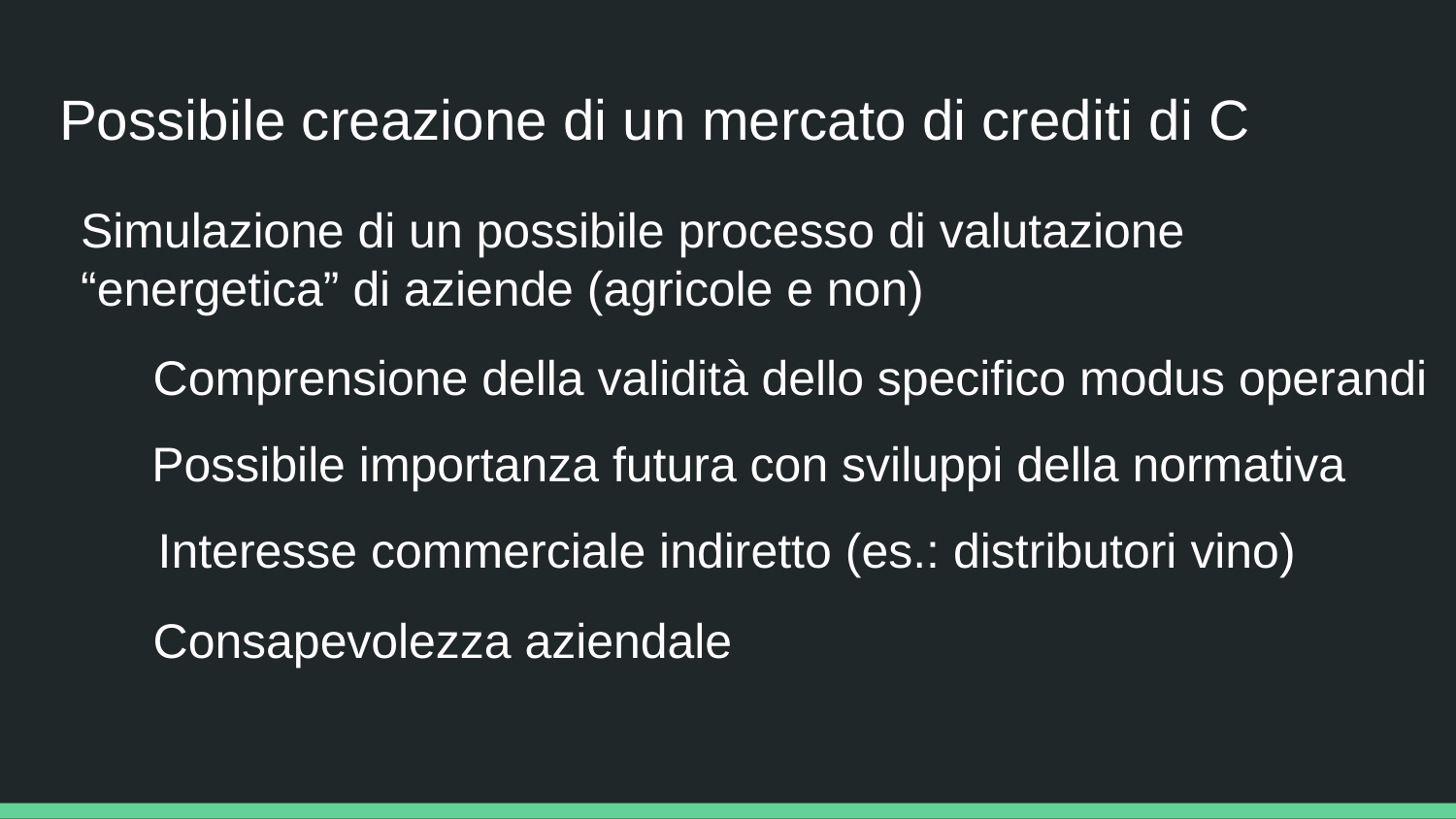

Possibile creazione di un mercato di crediti di C

Simulazione di un possibile processo di valutazione “energetica” di aziende (agricole e non)

Comprensione della validità dello specifico modus operandi
Possibile importanza futura con sviluppi della normativa

Interesse commerciale indiretto (es.: distributori vino)
Consapevolezza aziendale